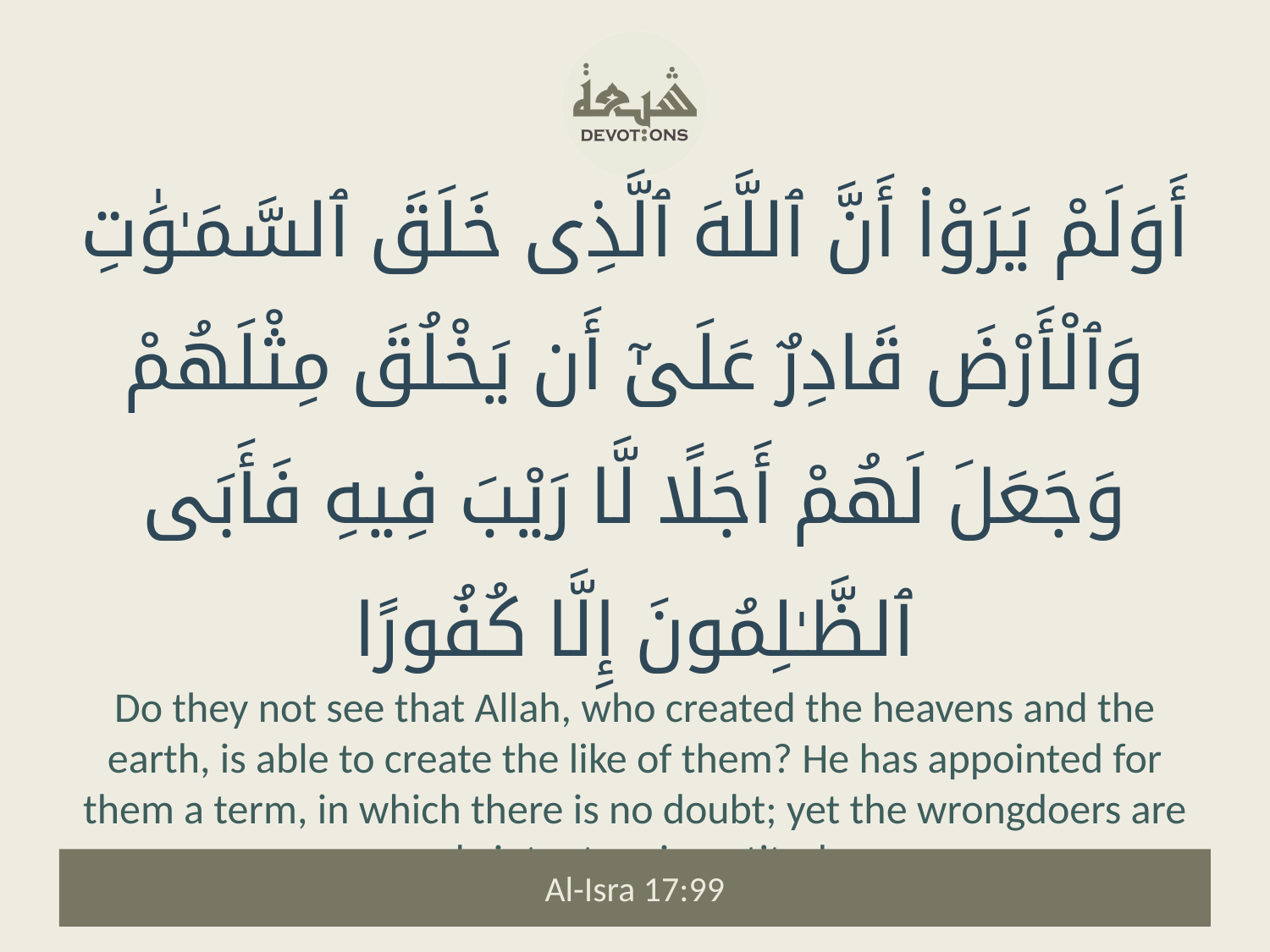

أَوَلَمْ يَرَوْا۟ أَنَّ ٱللَّهَ ٱلَّذِى خَلَقَ ٱلسَّمَـٰوَٰتِ وَٱلْأَرْضَ قَادِرٌ عَلَىٰٓ أَن يَخْلُقَ مِثْلَهُمْ وَجَعَلَ لَهُمْ أَجَلًا لَّا رَيْبَ فِيهِ فَأَبَى ٱلظَّـٰلِمُونَ إِلَّا كُفُورًا
Do they not see that Allah, who created the heavens and the earth, is able to create the like of them? He has appointed for them a term, in which there is no doubt; yet the wrongdoers are only intent on ingratitude.
Al-Isra 17:99